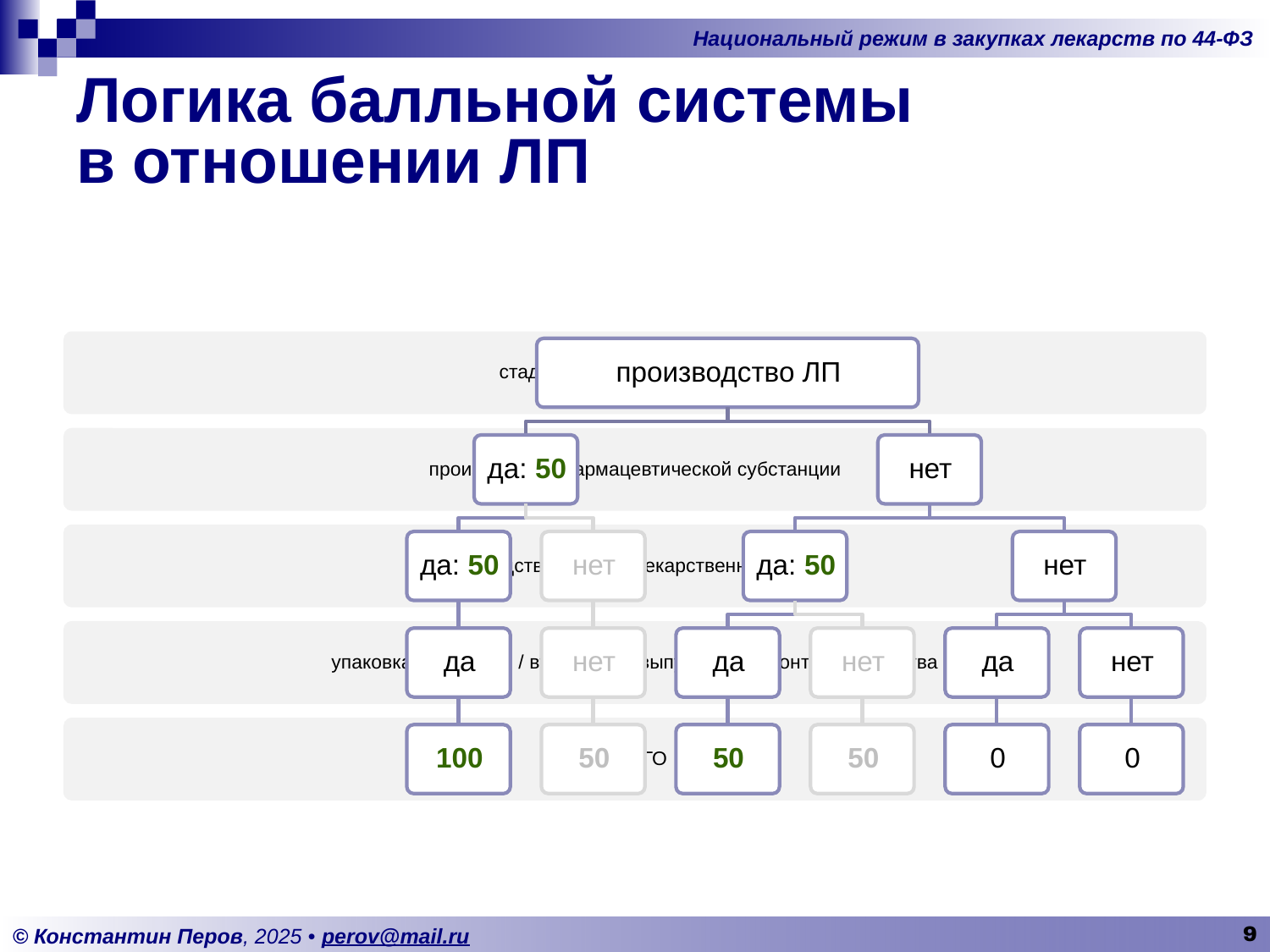

# Логика балльной системы в отношении ЛП
ИТОГО
упаковка первичная / вторичная / выпускающий контроль качества
производство готовой лекарственной формы
производство фармацевтической субстанции
стадии производства в ЕАЭС:
производство ЛП
да: 50
да: 50
да
100
нет
нет
50
нет
да: 50
да
50
нет
50
нет
да
0
нет
0
9